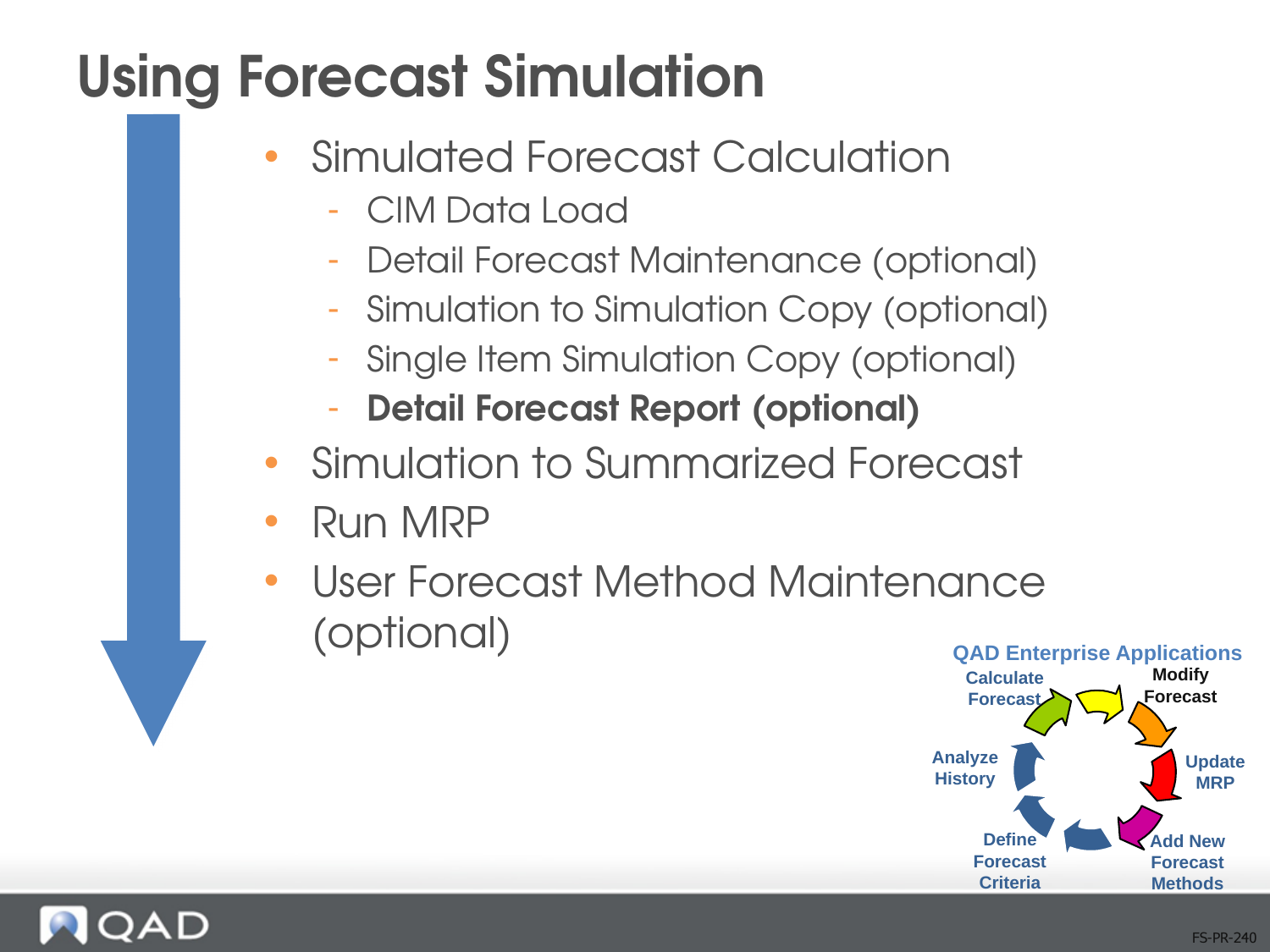

# Using Forecast Simulation

Simulated Forecast Calculation
CIM Data Load
Detail Forecast Maintenance (optional)
Simulation to Simulation Copy (optional)
Single Item Simulation Copy (optional)
Detail Forecast Report (optional)
Simulation to Summarized Forecast
Run MRP
User Forecast Method Maintenance (optional)

QAD Enterprise Applications
Modify
Forecast
Calculate
Forecast

Analyze
History
Update
MRP
Define
Forecast
Criteria
Add New
Forecast
Methods
FS-PR-240